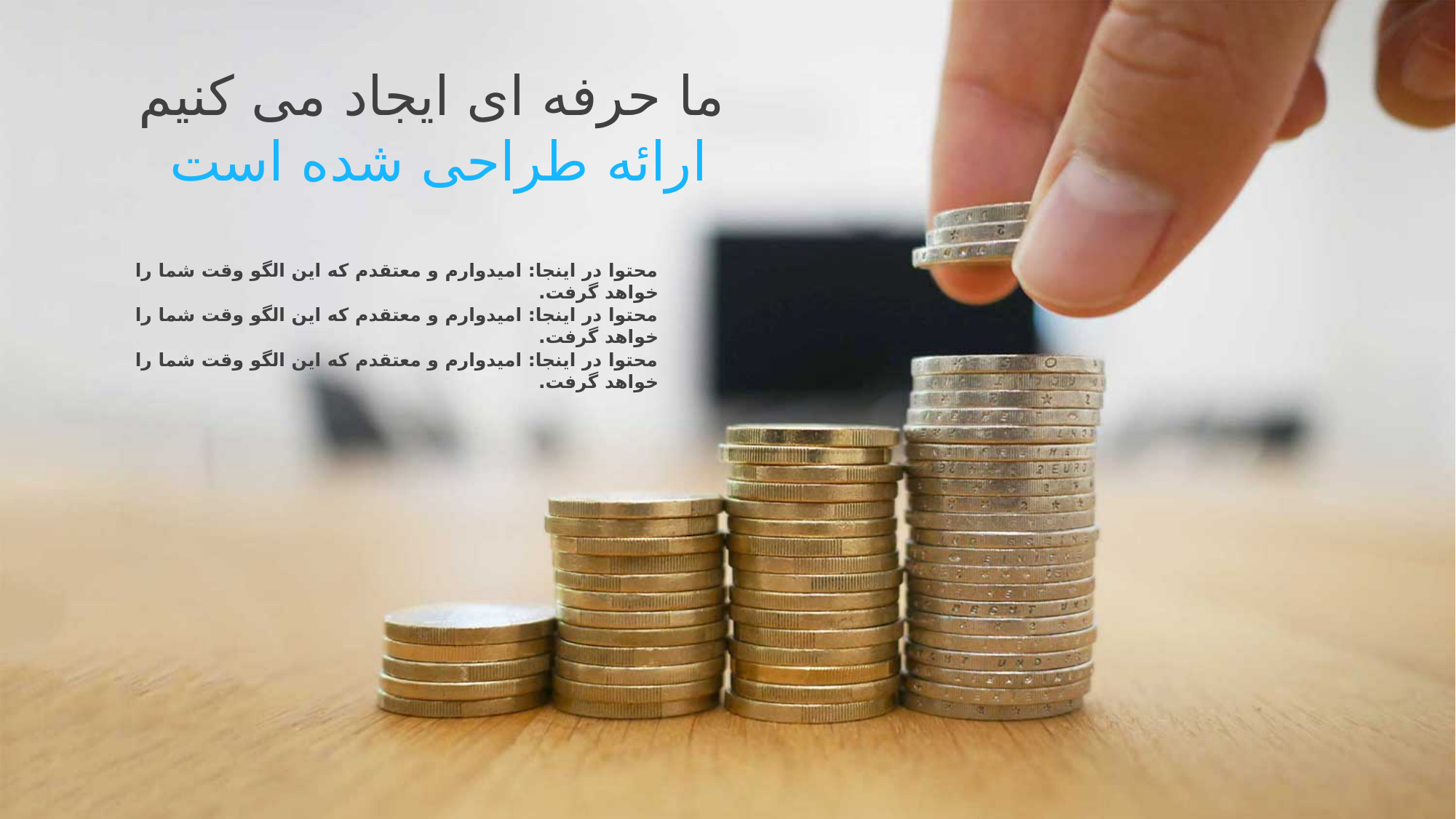

ما حرفه ای ایجاد می کنیم
 ارائه طراحی شده است
محتوا در اینجا: امیدوارم و معتقدم که این الگو وقت شما را خواهد گرفت.
محتوا در اینجا: امیدوارم و معتقدم که این الگو وقت شما را خواهد گرفت.
محتوا در اینجا: امیدوارم و معتقدم که این الگو وقت شما را خواهد گرفت.